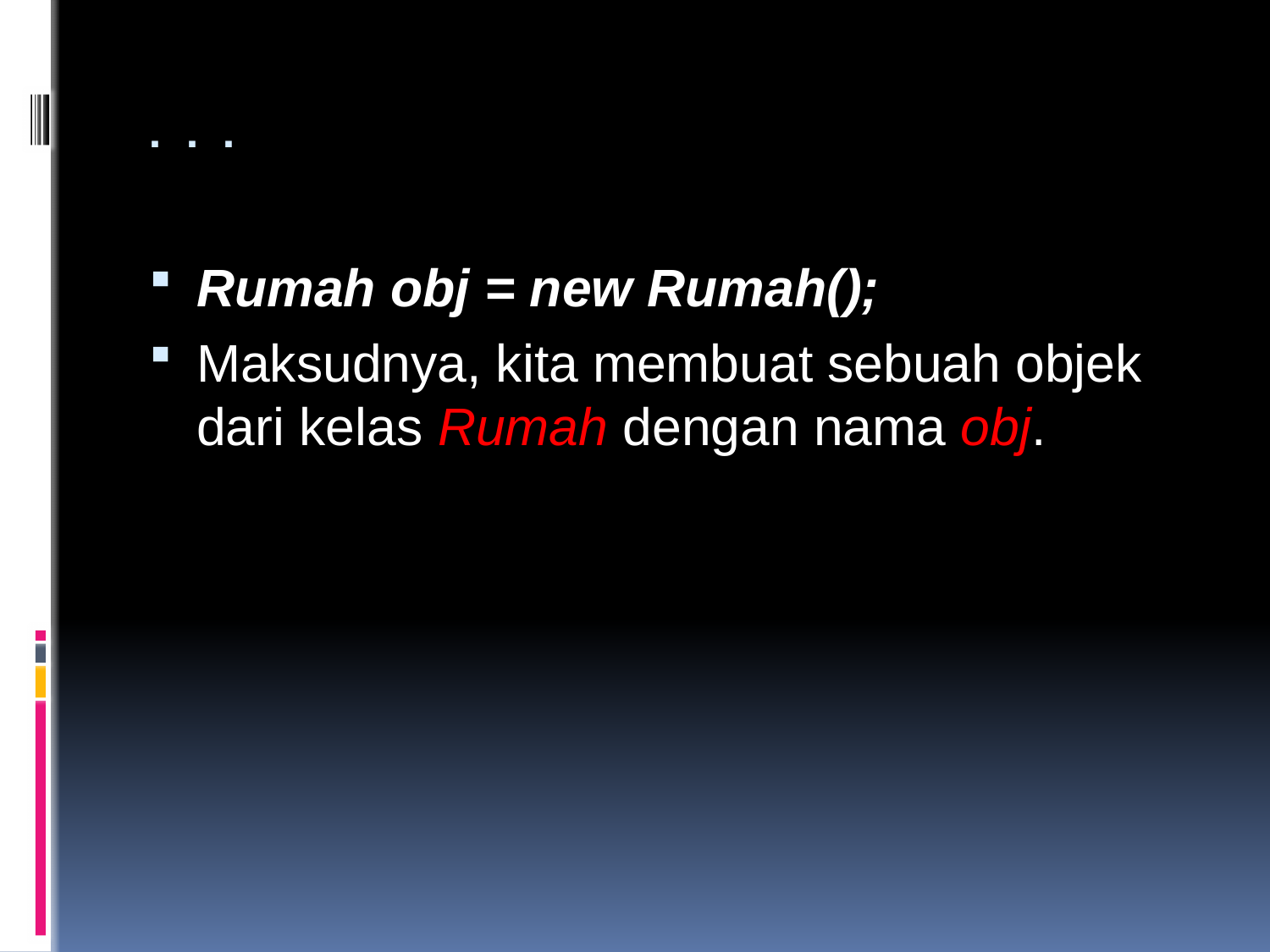

# ...
Rumah obj = new Rumah();
Maksudnya, kita membuat sebuah objek dari kelas Rumah dengan nama obj.